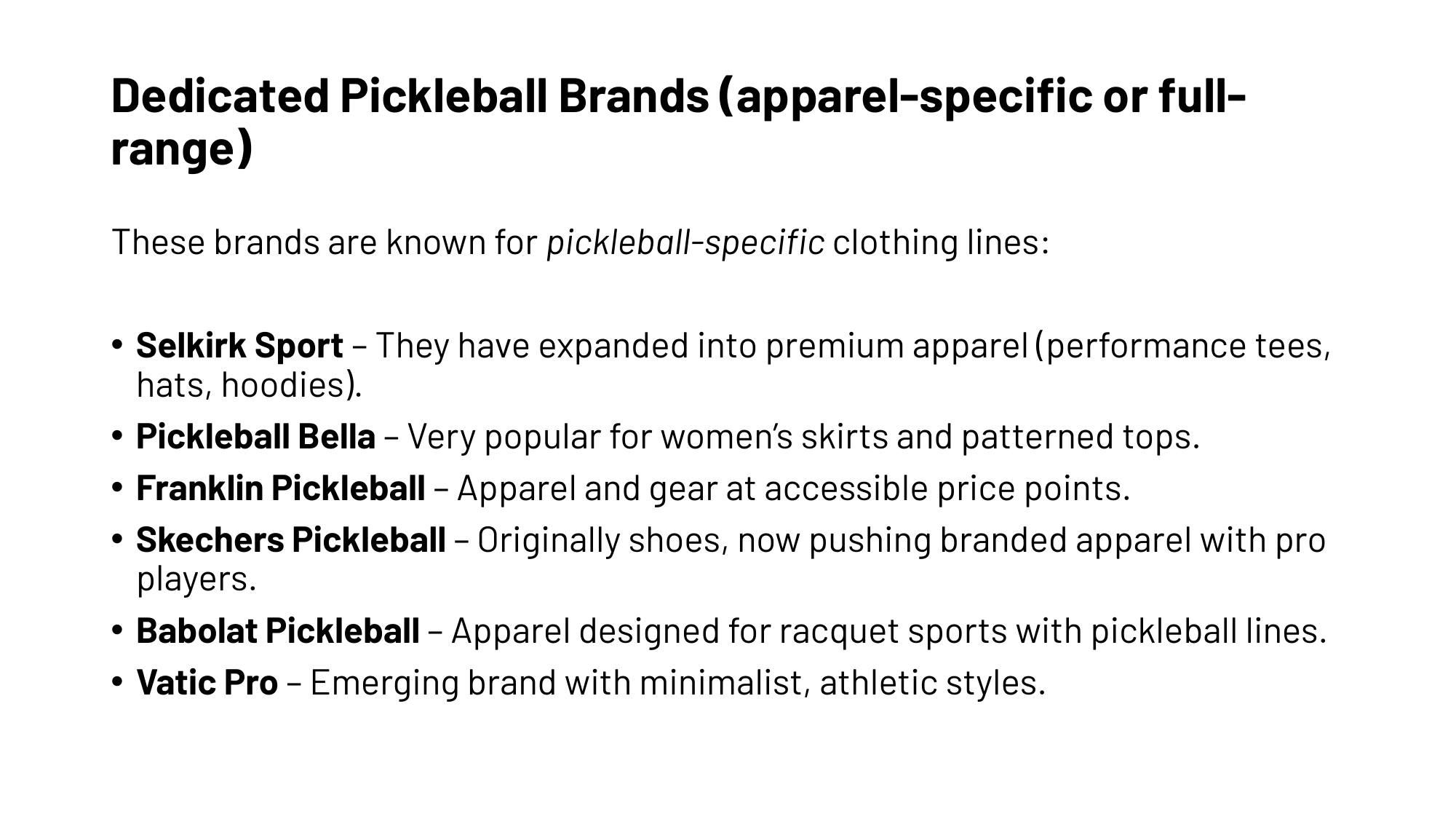

# Dedicated Pickleball Brands (apparel-specific or full-range)
These brands are known for pickleball-specific clothing lines:

Selkirk Sport – They have expanded into premium apparel (performance tees, hats, hoodies).
Pickleball Bella – Very popular for women’s skirts and patterned tops.
Franklin Pickleball – Apparel and gear at accessible price points.
Skechers Pickleball – Originally shoes, now pushing branded apparel with pro players.
Babolat Pickleball – Apparel designed for racquet sports with pickleball lines.
Vatic Pro – Emerging brand with minimalist, athletic styles.